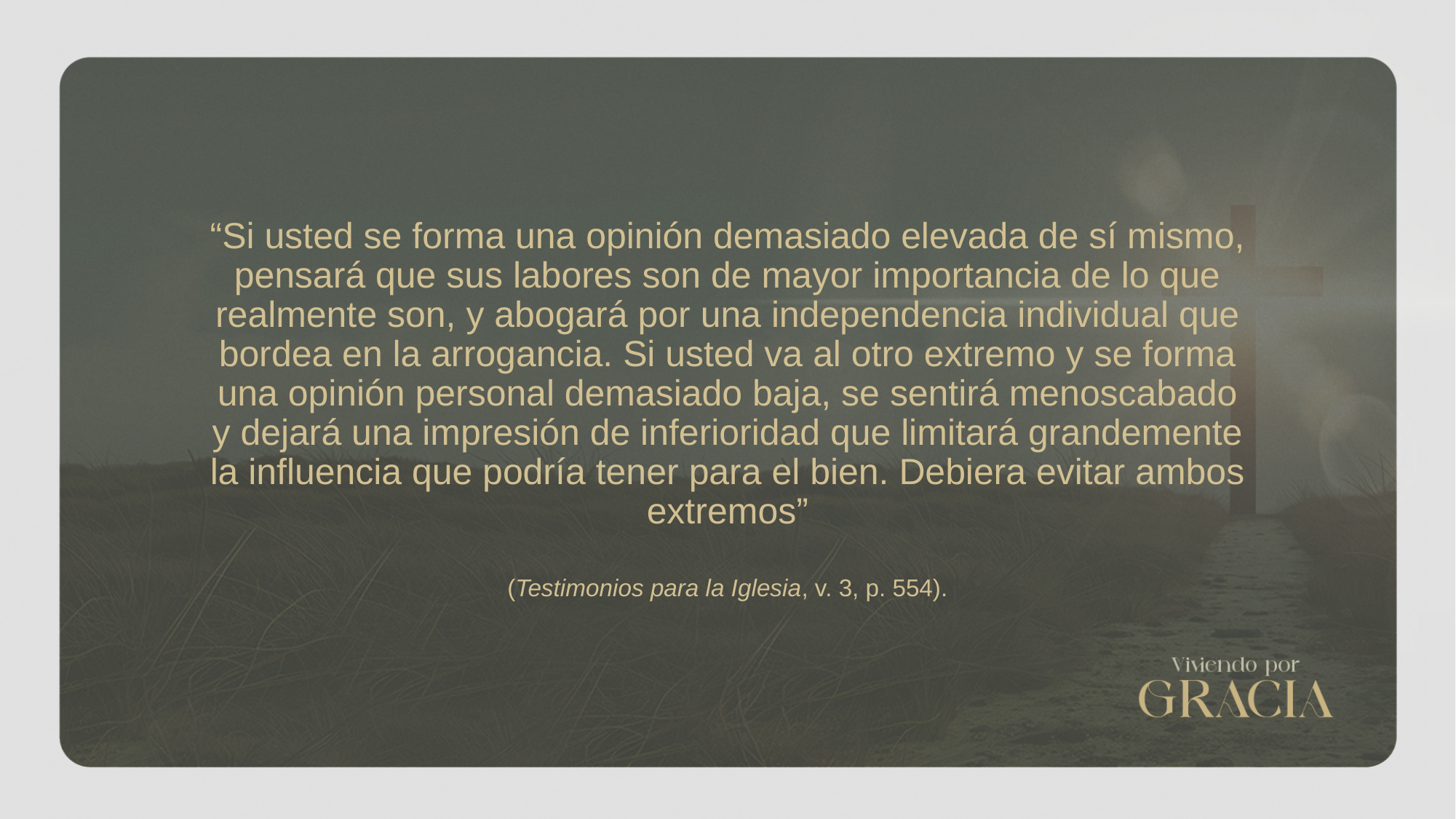

“Si usted se forma una opinión demasiado elevada de sí mismo, pensará que sus labores son de mayor importancia de lo que realmente son, y abogará por una independencia individual que bordea en la arrogancia. Si usted va al otro extremo y se forma una opinión personal demasiado baja, se sentirá menoscabado y dejará una impresión de inferioridad que limitará grandemente la influencia que podría tener para el bien. Debiera evitar ambos extremos”
(Testimonios para la Iglesia, v. 3, p. 554).